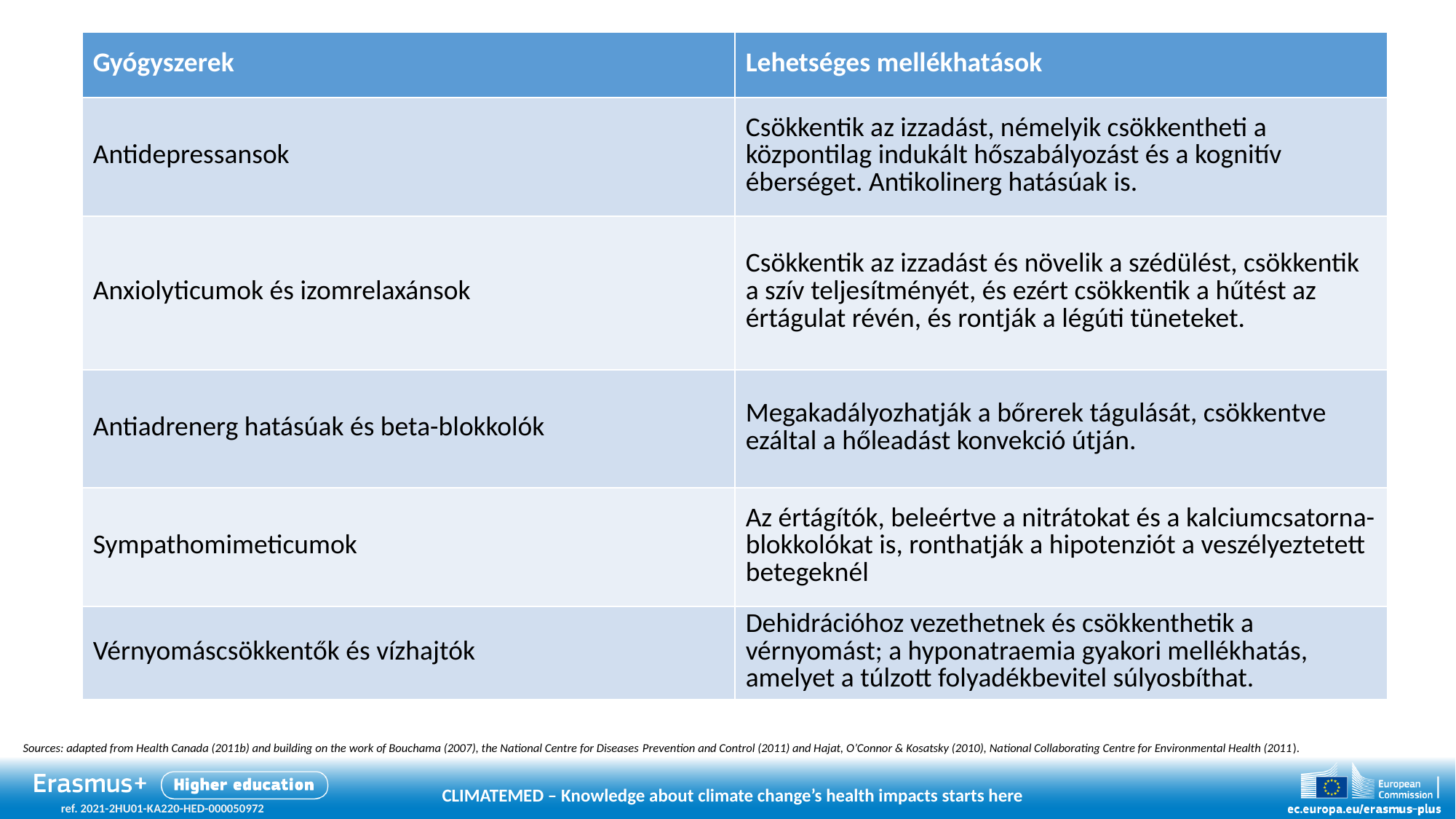

| Gyógyszerek | Lehetséges mellékhatások |
| --- | --- |
| Antidepressansok | Csökkentik az izzadást, némelyik csökkentheti a központilag indukált hőszabályozást és a kognitív éberséget. Antikolinerg hatásúak is. |
| Anxiolyticumok és izomrelaxánsok | Csökkentik az izzadást és növelik a szédülést, csökkentik a szív teljesítményét, és ezért csökkentik a hűtést az értágulat révén, és rontják a légúti tüneteket. |
| Antiadrenerg hatásúak és beta-blokkolók | Megakadályozhatják a bőrerek tágulását, csökkentve ezáltal a hőleadást konvekció útján. |
| Sympathomimeticumok | Az értágítók, beleértve a nitrátokat és a kalciumcsatorna-blokkolókat is, ronthatják a hipotenziót a veszélyeztetett betegeknél |
| Vérnyomáscsökkentők és vízhajtók | Dehidrációhoz vezethetnek és csökkenthetik a vérnyomást; a hyponatraemia gyakori mellékhatás, amelyet a túlzott folyadékbevitel súlyosbíthat. |
Sources: adapted from Health Canada (2011b) and building on the work of Bouchama (2007), the National Centre for Diseases Prevention and Control (2011) and Hajat, O’Connor & Kosatsky (2010), National Collaborating Centre for Environmental Health (2011).